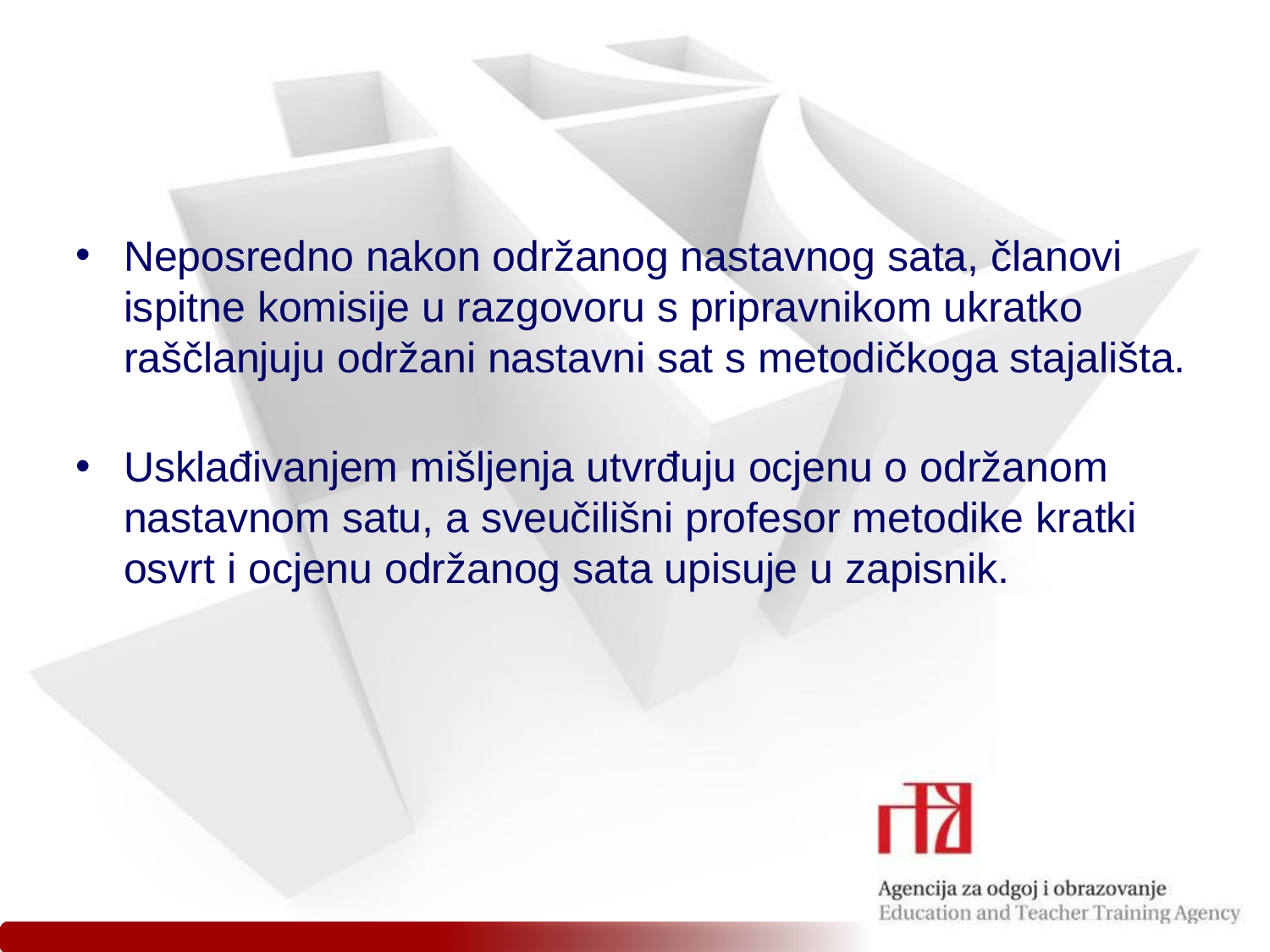

Neposredno nakon održanog nastavnog sata, članovi ispitne komisije u razgovoru s pripravnikom ukratko raščlanjuju održani nastavni sat s metodičkoga stajališta.
Usklađivanjem mišljenja utvrđuju ocjenu o održanom nastavnom satu, a sveučilišni profesor metodike kratki osvrt i ocjenu održanog sata upisuje u zapisnik.